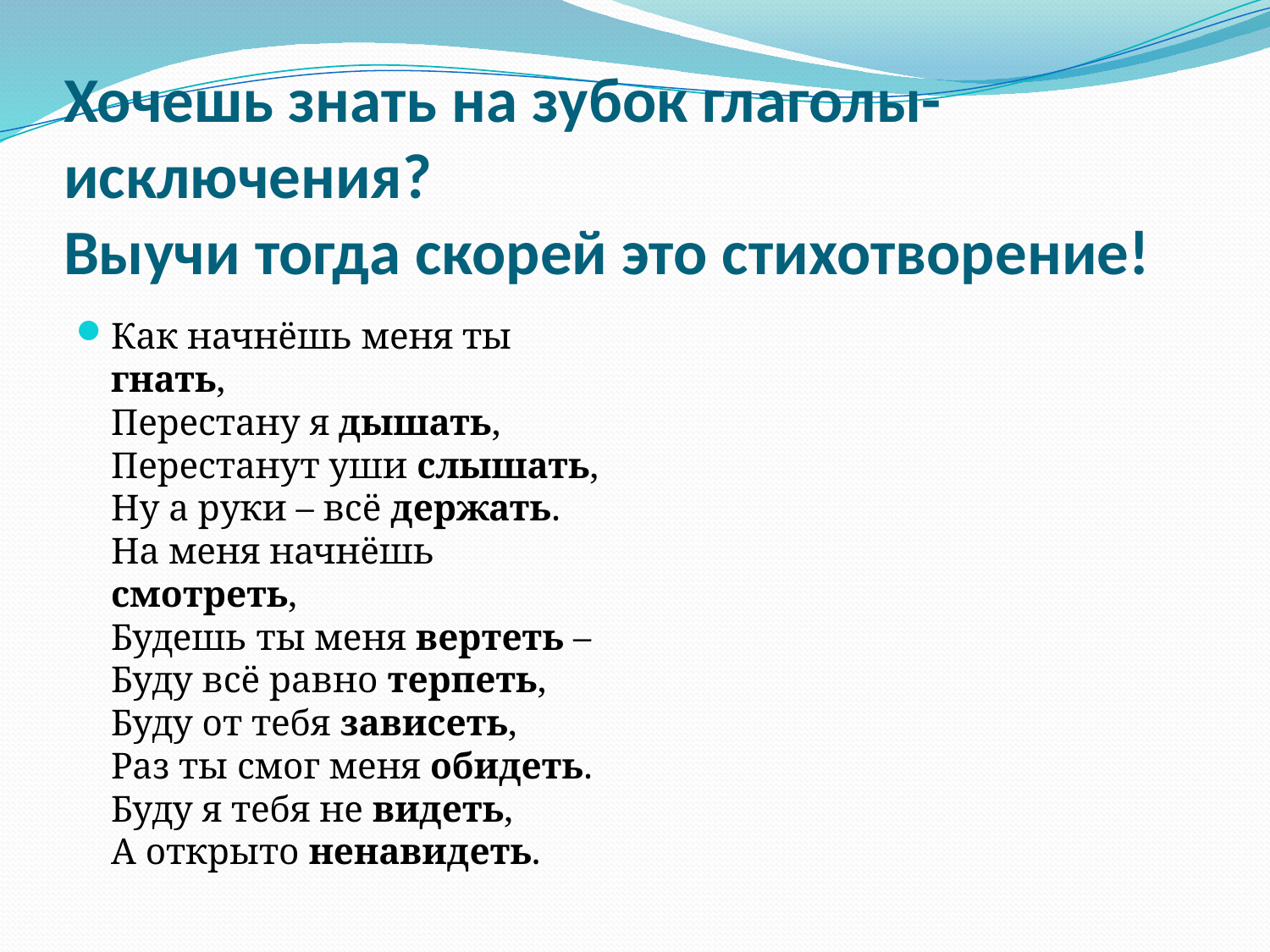

# Хочешь знать на зубок глаголы-исключения? Выучи тогда скорей это стихотворение!
Как начнёшь меня ты гнать,
Перестану я дышать,
Перестанут уши слышать,
Ну а руки – всё держать.
На меня начнёшь смотреть,
Будешь ты меня вертеть –
Буду всё равно терпеть,
Буду от тебя зависеть,
Раз ты смог меня обидеть.
Буду я тебя не видеть,
А открыто ненавидеть.